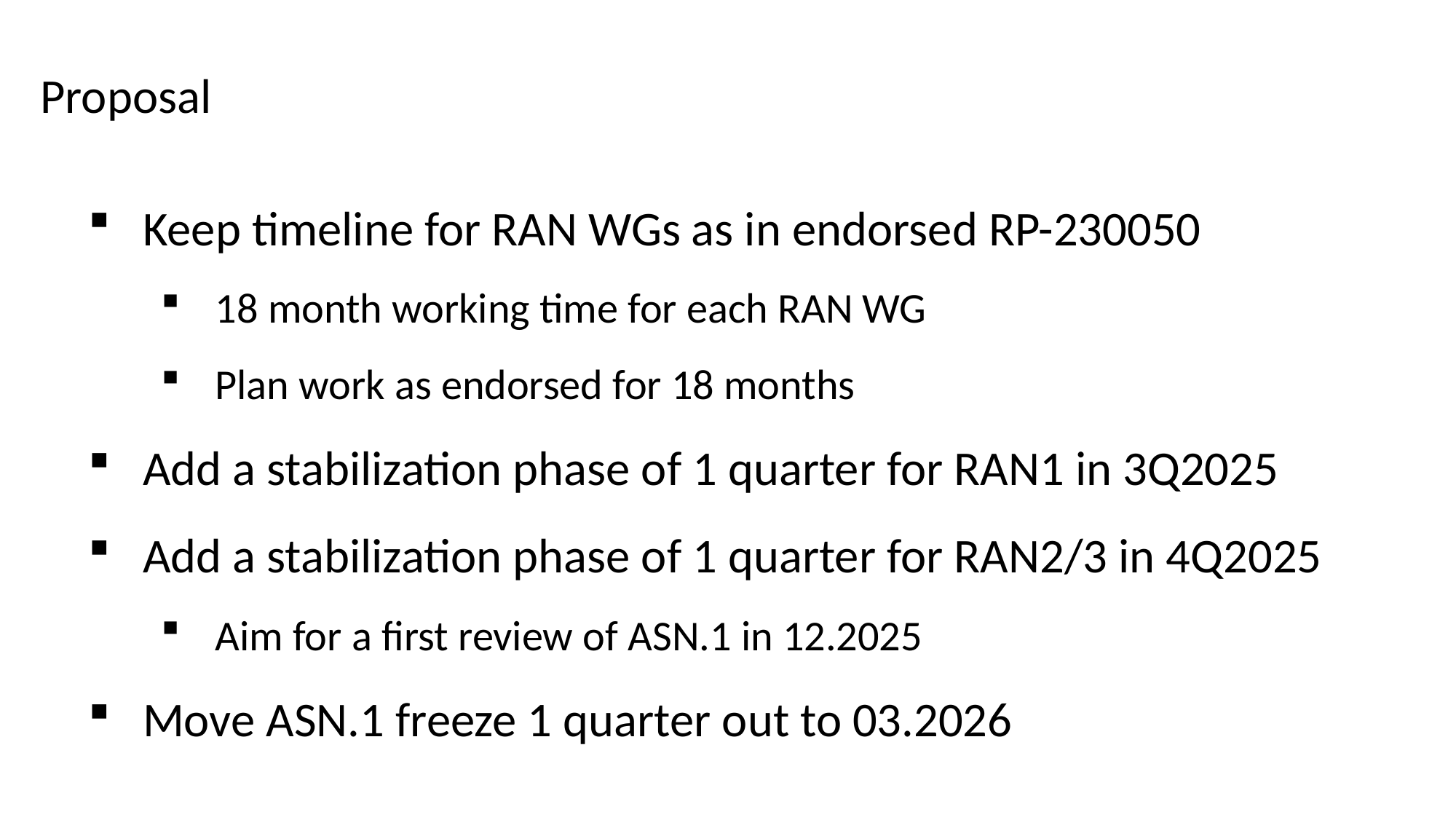

# Proposal
Keep timeline for RAN WGs as in endorsed RP-230050
18 month working time for each RAN WG
Plan work as endorsed for 18 months
Add a stabilization phase of 1 quarter for RAN1 in 3Q2025
Add a stabilization phase of 1 quarter for RAN2/3 in 4Q2025
Aim for a first review of ASN.1 in 12.2025
Move ASN.1 freeze 1 quarter out to 03.2026